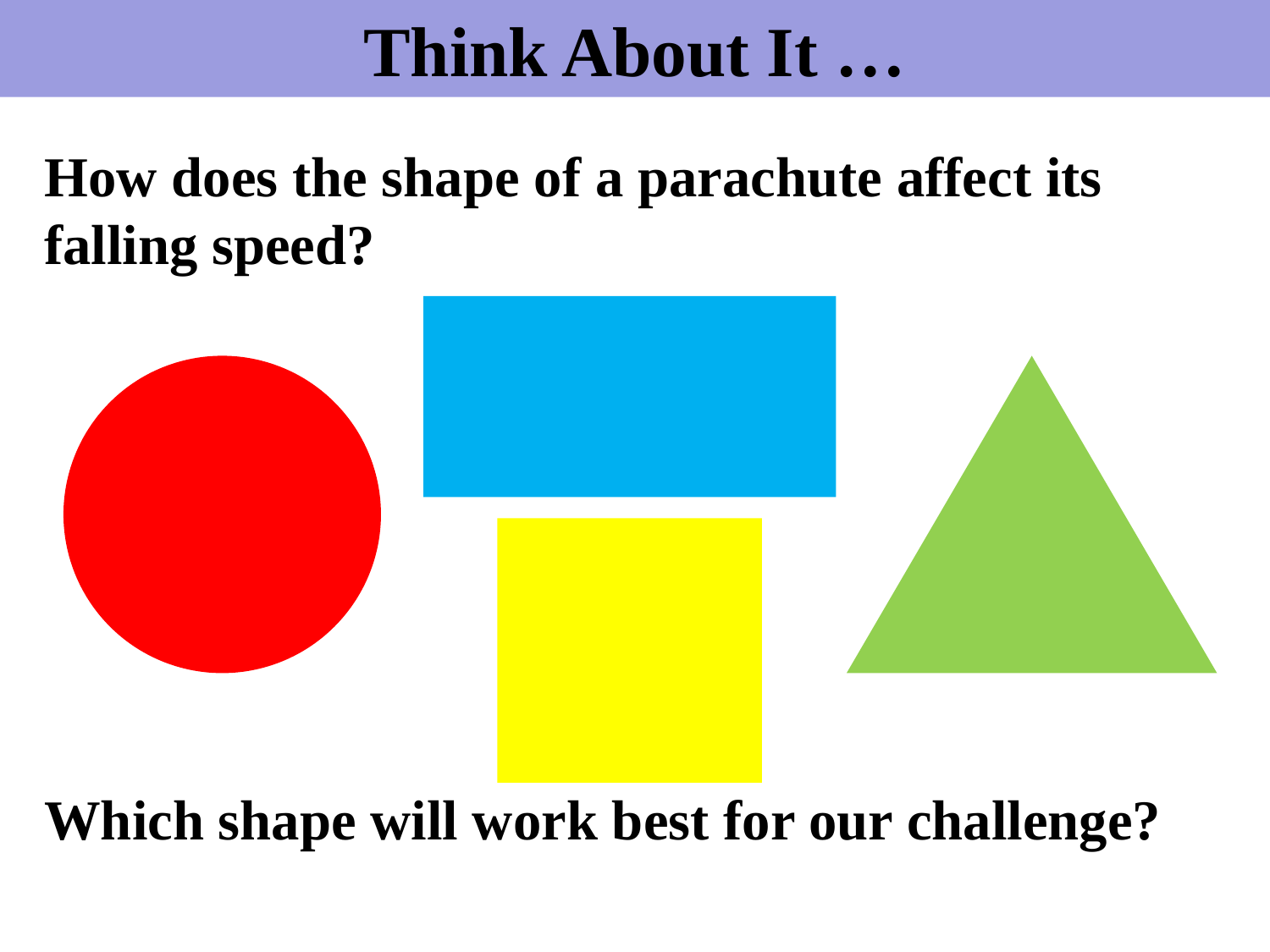

Think About It …
How does the shape of a parachute affect its falling speed?

Which shape will work best for our challenge?